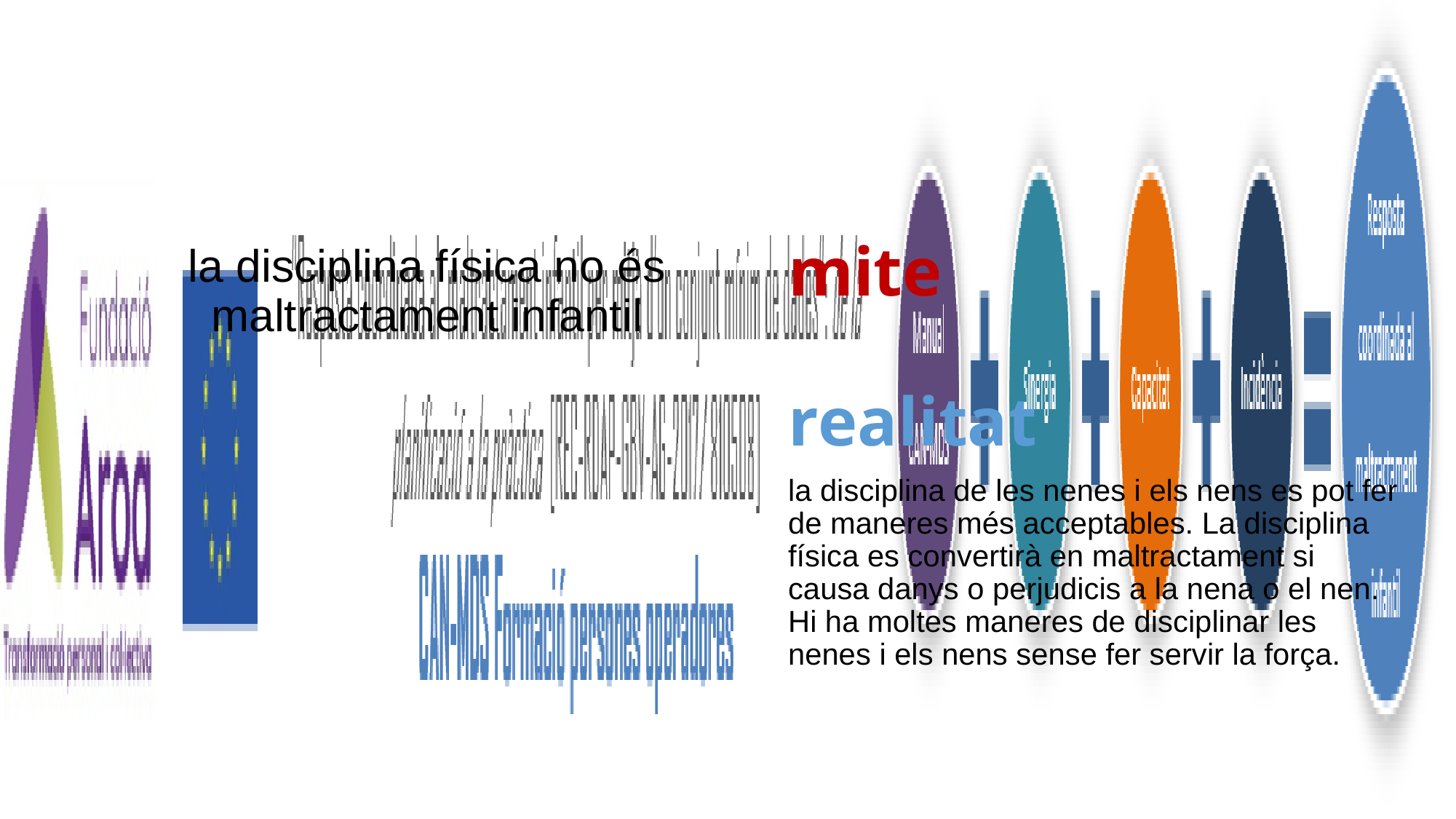

mite
la disciplina física no és maltractament infantil
realitat
la disciplina de les nenes i els nens es pot fer de maneres més acceptables. La disciplina física es convertirà en maltractament si causa danys o perjudicis a la nena o el nen. Hi ha moltes maneres de disciplinar les nenes i els nens sense fer servir la força.